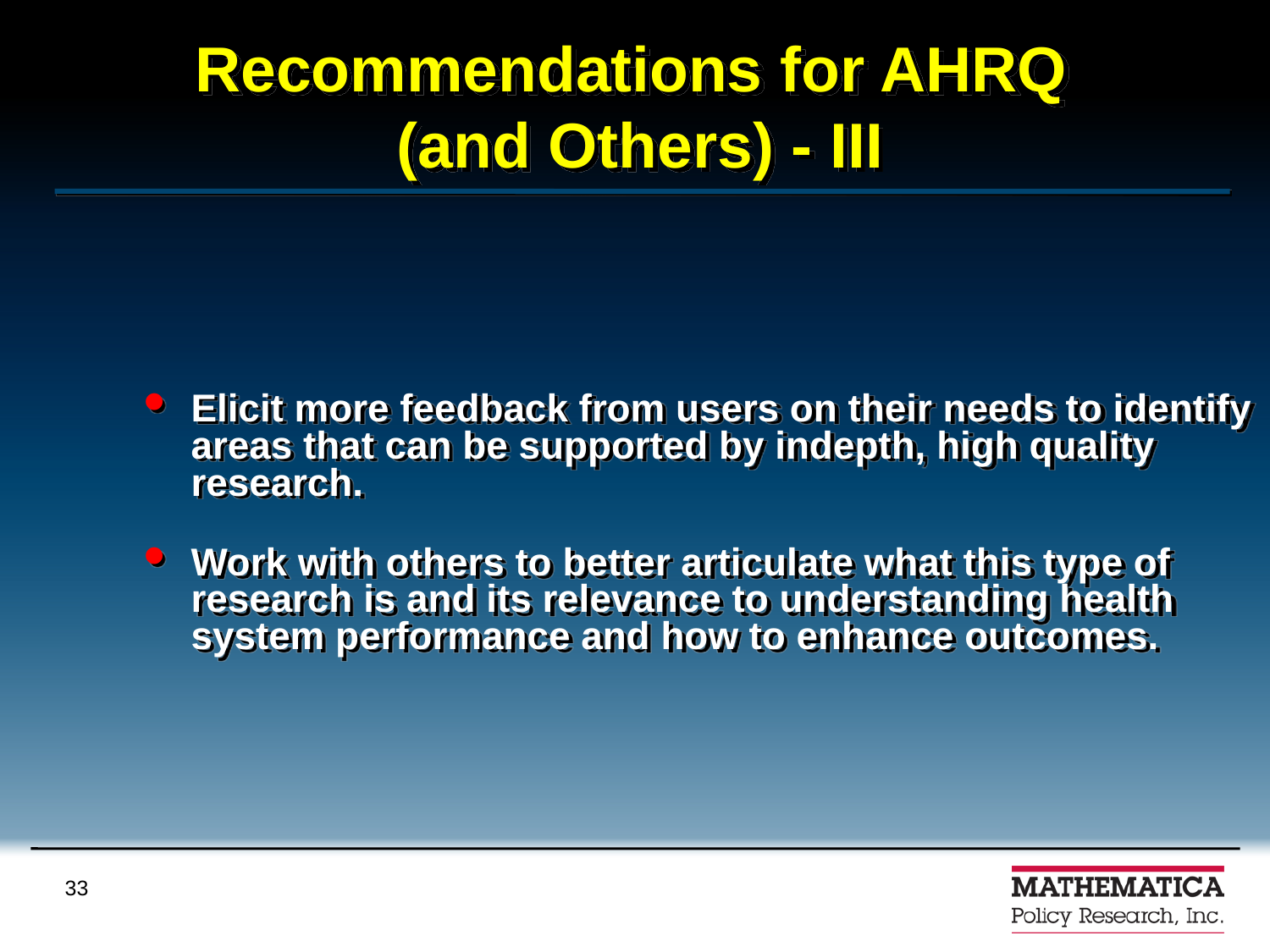

# Recommendations for AHRQ (and Others) - III

Elicit more feedback from users on their needs to identify areas that can be supported by indepth, high quality research.
Work with others to better articulate what this type of research is and its relevance to understanding health system performance and how to enhance outcomes.